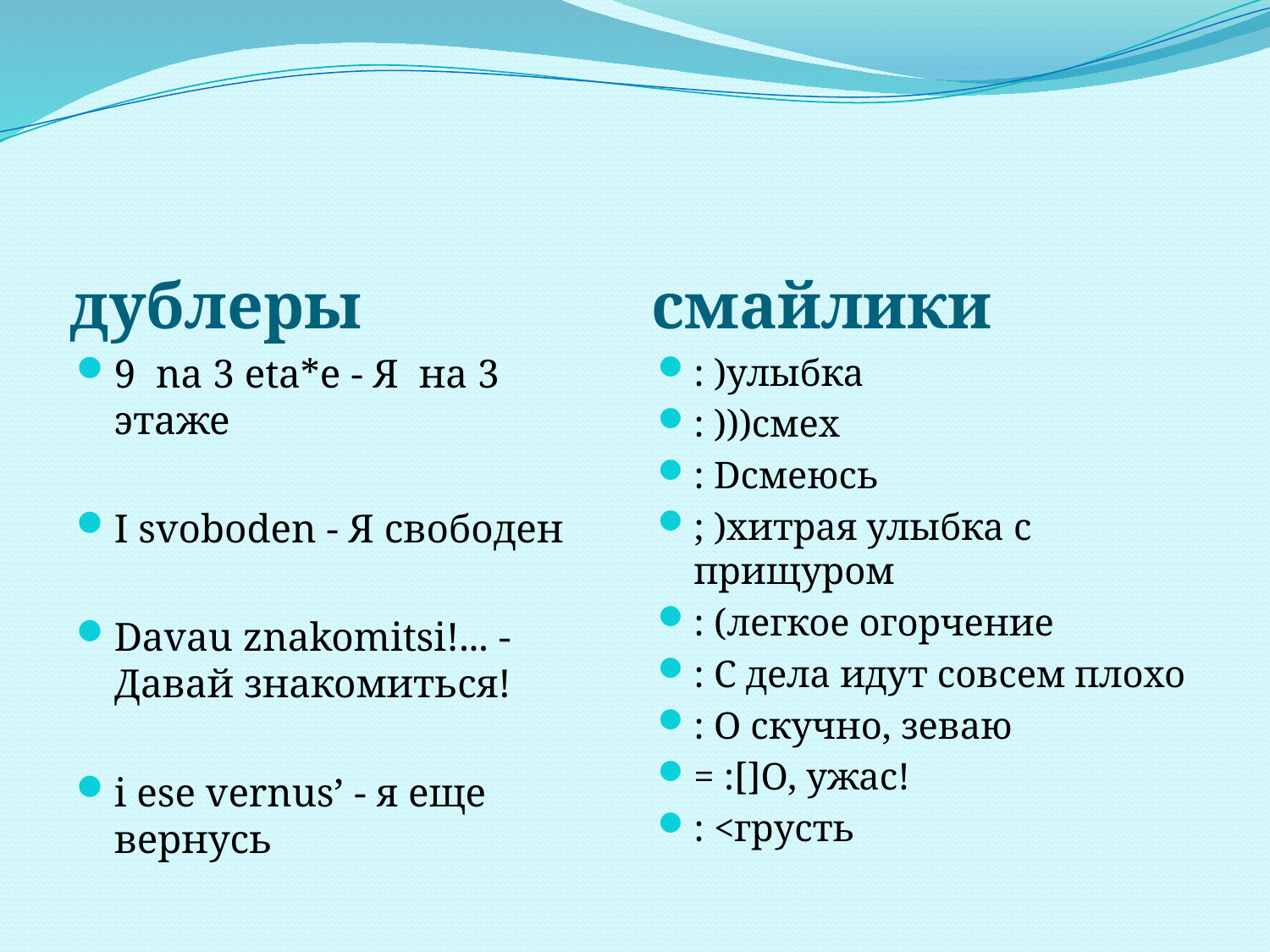

#
дублеры
смайлики
9  na 3 eta*e - Я  на 3 этаже

I svoboden - Я свободен

Davau znakomitsi!... - Давай знакомиться!

i ese vernus’ - я еще вернусь
: )улыбка
: )))смех
: Dсмеюсь
; )хитрая улыбка с прищуром
: (легкое огорчение
: С дела идут совсем плохо
: О скучно, зеваю
= :[]О, ужас!
: <грусть